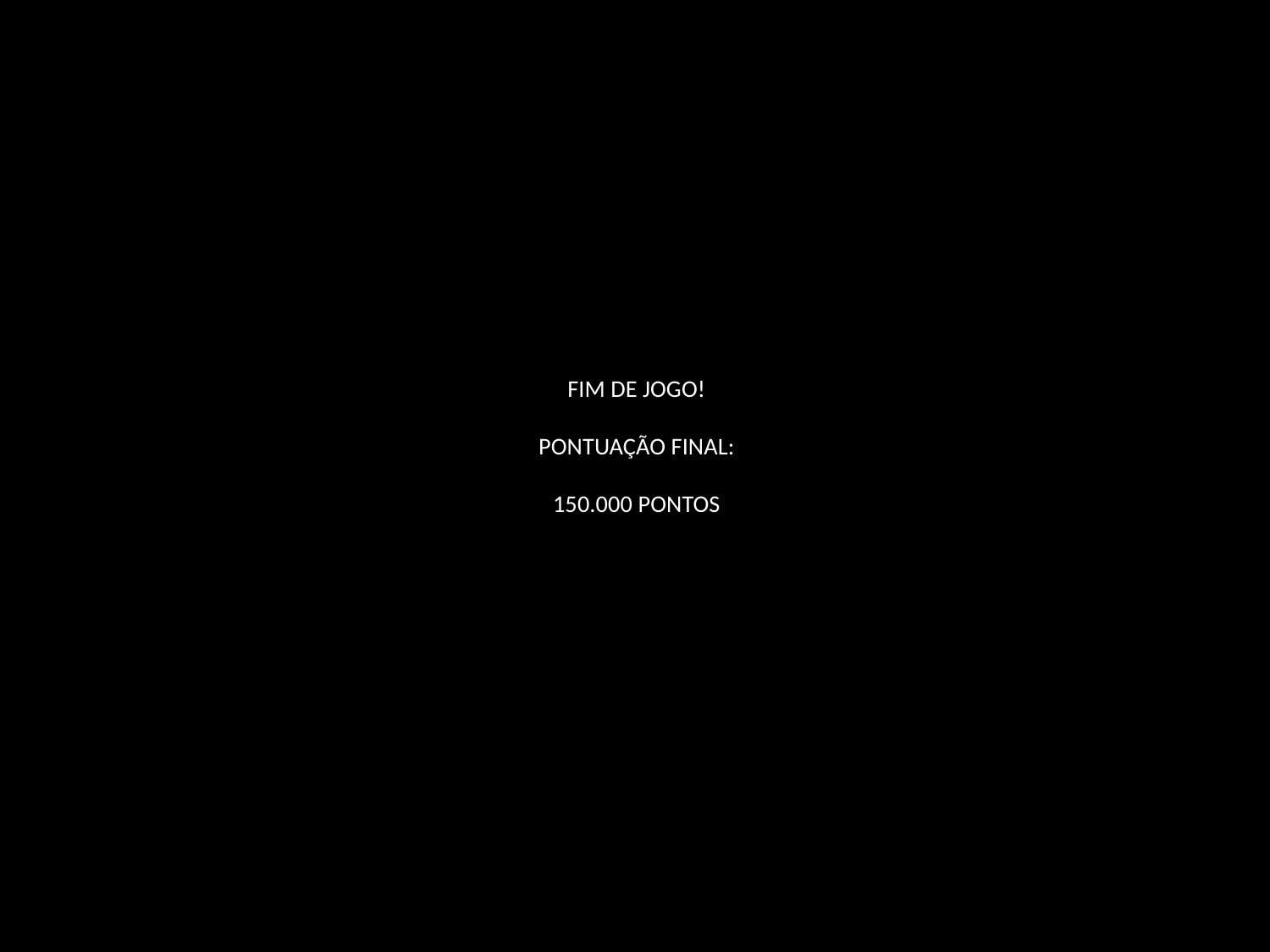

# FIM DE JOGO! PONTUAÇÃO FINAL: 150.000 PONTOS